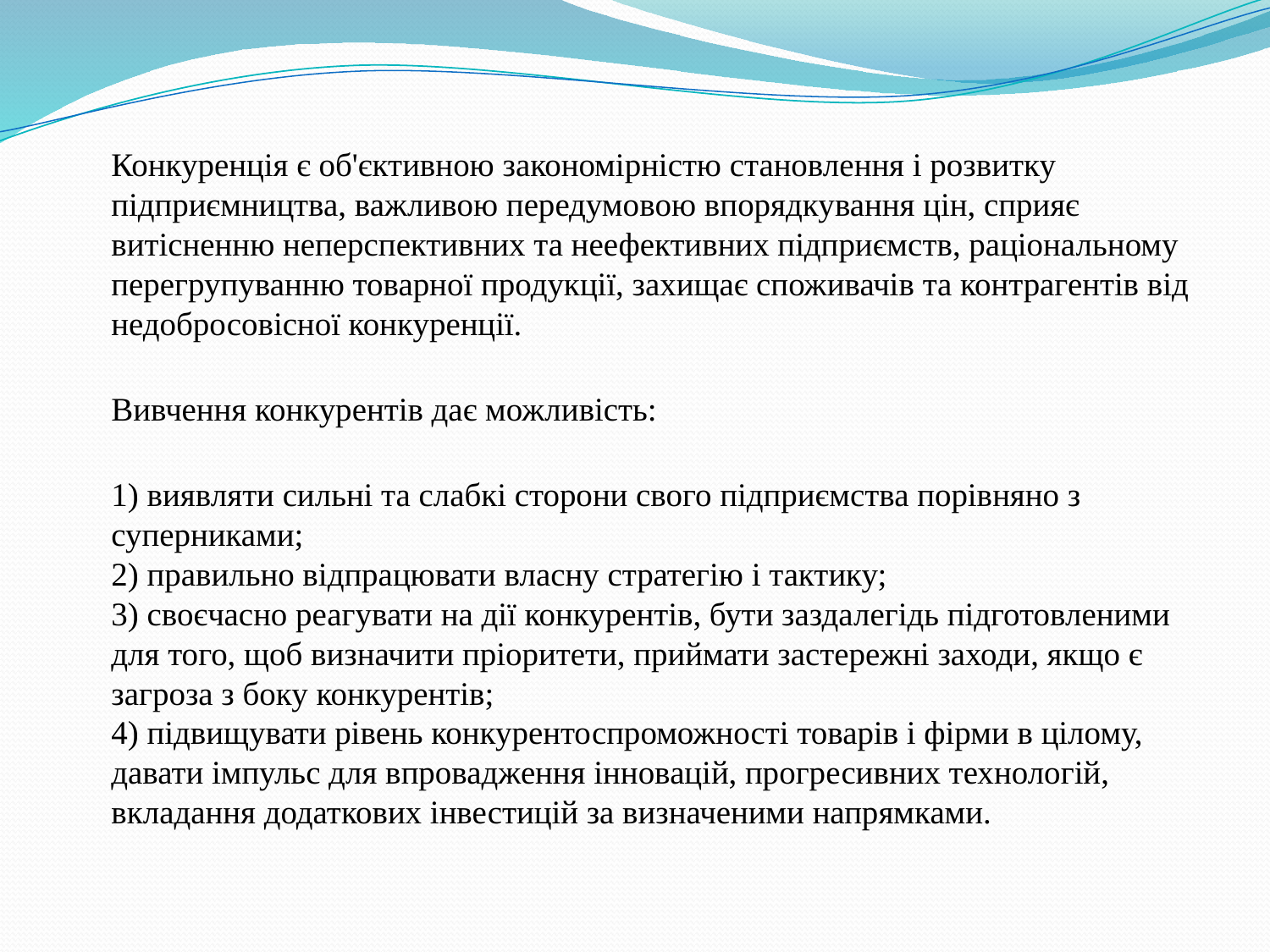

Конкуренція є об'єктивною закономірністю становлення і розвитку підприємництва, важливою передумовою впорядкування цін, сприяє витісненню неперспективних та неефективних підприємств, раціональному перегрупуванню товарної продукції, захищає споживачів та контрагентів від недобросовісної конкуренції.
	Вивчення конкурентів дає можливість:
1) виявляти сильні та слабкі сторони свого підприємства порівняно з суперниками;
2) правильно відпрацювати власну стратегію і тактику;
3) своєчасно реагувати на дії конкурентів, бути заздалегідь підготовленими для того, щоб визначити пріоритети, приймати застережні заходи, якщо є загроза з боку конкурентів;
4) підвищувати рівень конкурентоспроможності товарів і фірми в цілому, давати імпульс для впровадження інновацій, прогресивних технологій, вкладання додаткових інвестицій за визначеними напрямками.